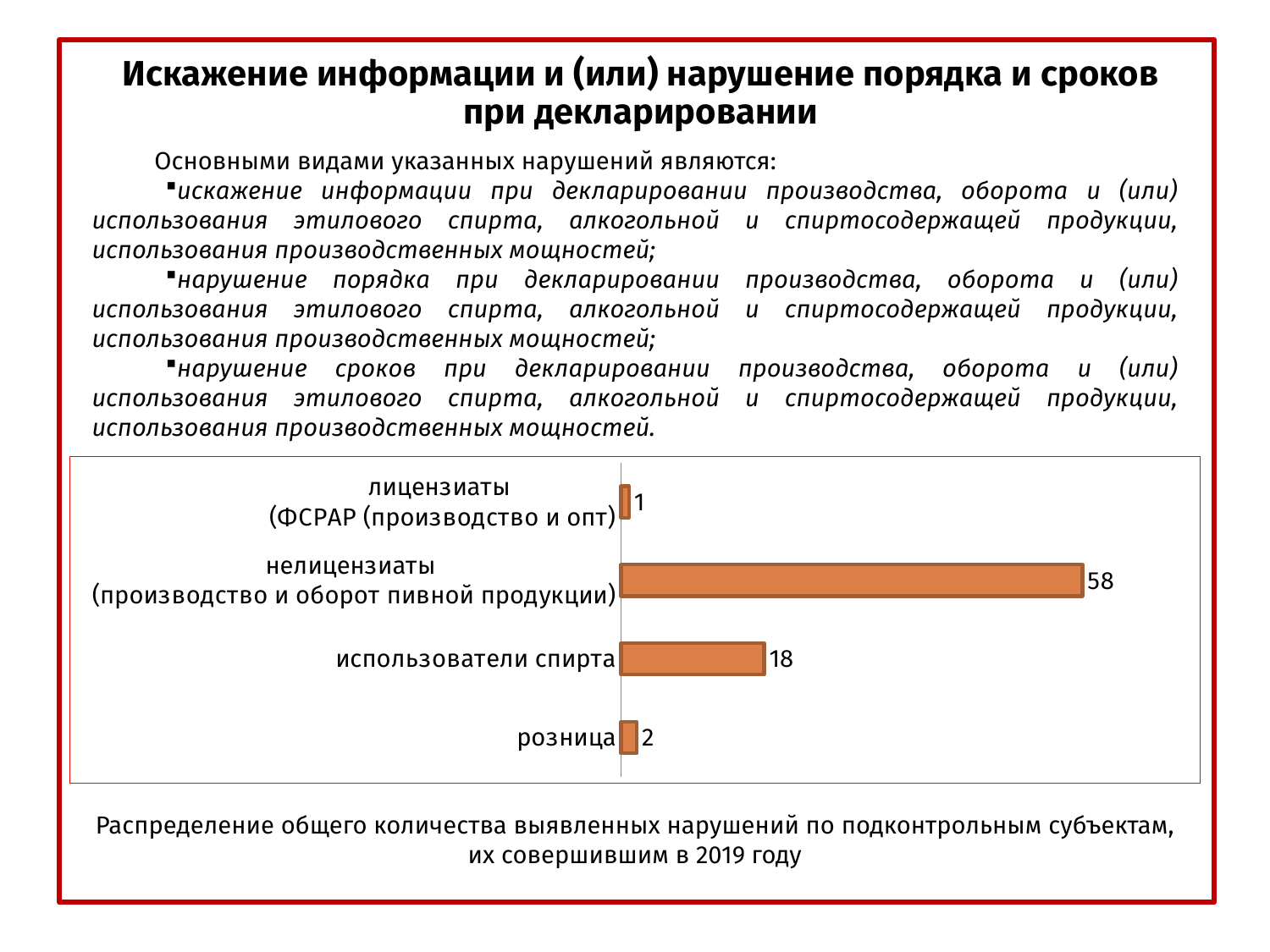

Распределение общего количества выявленных нарушений
по подконтрольным субъектам за 2019 годРаспределение общего количества выявленных нарушений
по подконтрольным субъектам за 2019 год

Искажение информации и (или) нарушение порядка и сроков при декларировании
Основными видами указанных нарушений являются:
искажение информации при декларировании производства, оборота и (или) использования этилового спирта, алкогольной и спиртосодержащей продукции, использования производственных мощностей;
нарушение порядка при декларировании производства, оборота и (или) использования этилового спирта, алкогольной и спиртосодержащей продукции, использования производственных мощностей;
нарушение сроков при декларировании производства, оборота и (или) использования этилового спирта, алкогольной и спиртосодержащей продукции, использования производственных мощностей.

### Chart

| Category | Столбец1 |
|---|---|
| розница | 2.0 |
| использователи спирта | 18.0 |
| нелицензиаты
(производство и оборот пивной продукции) | 58.0 |
| лицензиаты
(ФСРАР (производство и опт) | 1.0 |

Распределение общего количества выявленных нарушений по подконтрольным субъектам, их совершившим в 2019 году